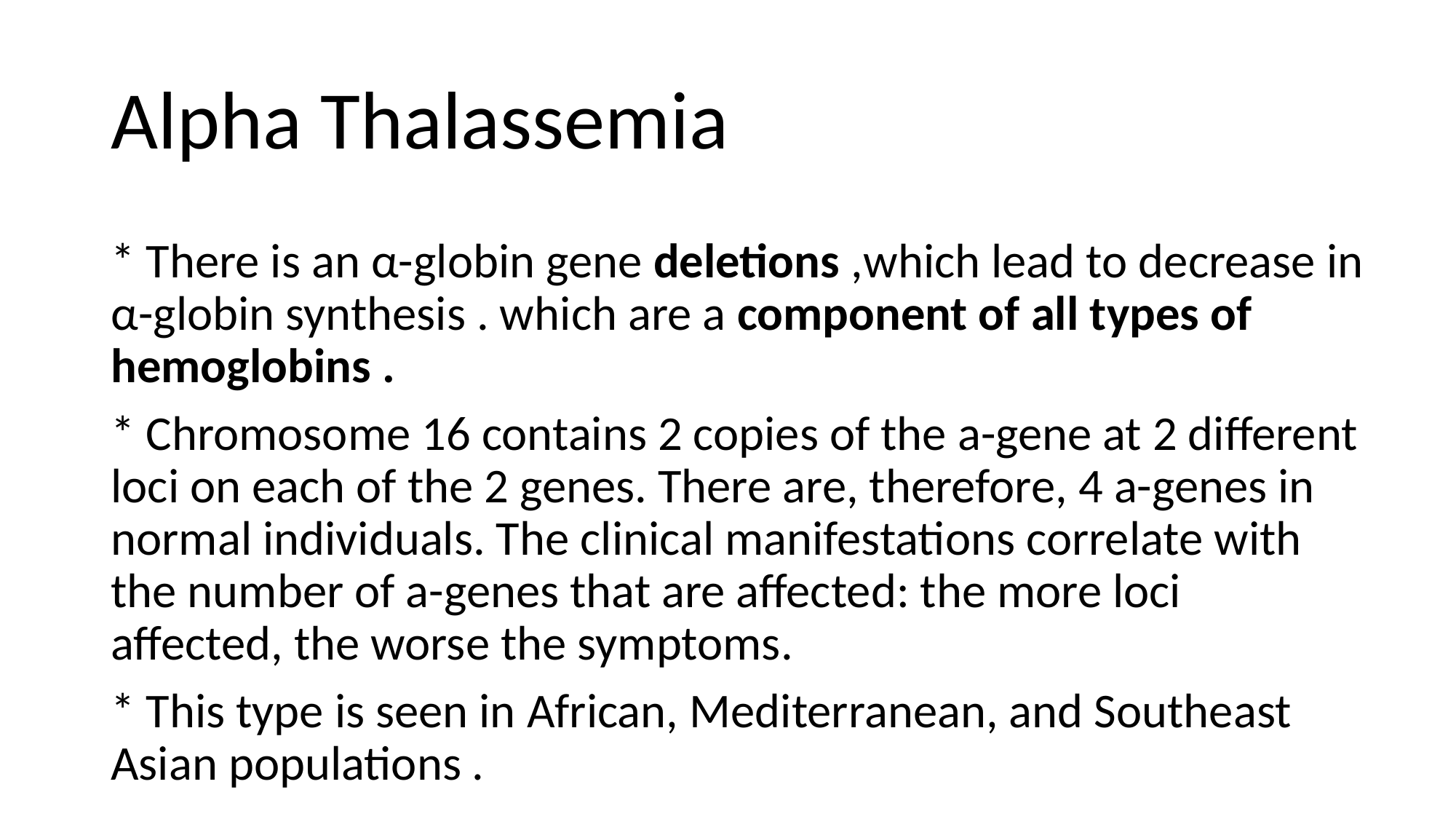

# Alpha Thalassemia
* There is an α-globin gene deletions ,which lead to decrease in α-globin synthesis . which are a component of all types of hemoglobins .
* Chromosome 16 contains 2 copies of the a-gene at 2 different loci on each of the 2 genes. There are, therefore, 4 a-genes in normal individuals. The clinical manifestations correlate with the number of a-genes that are affected: the more loci affected, the worse the symptoms.
* This type is seen in African, Mediterranean, and Southeast Asian populations .